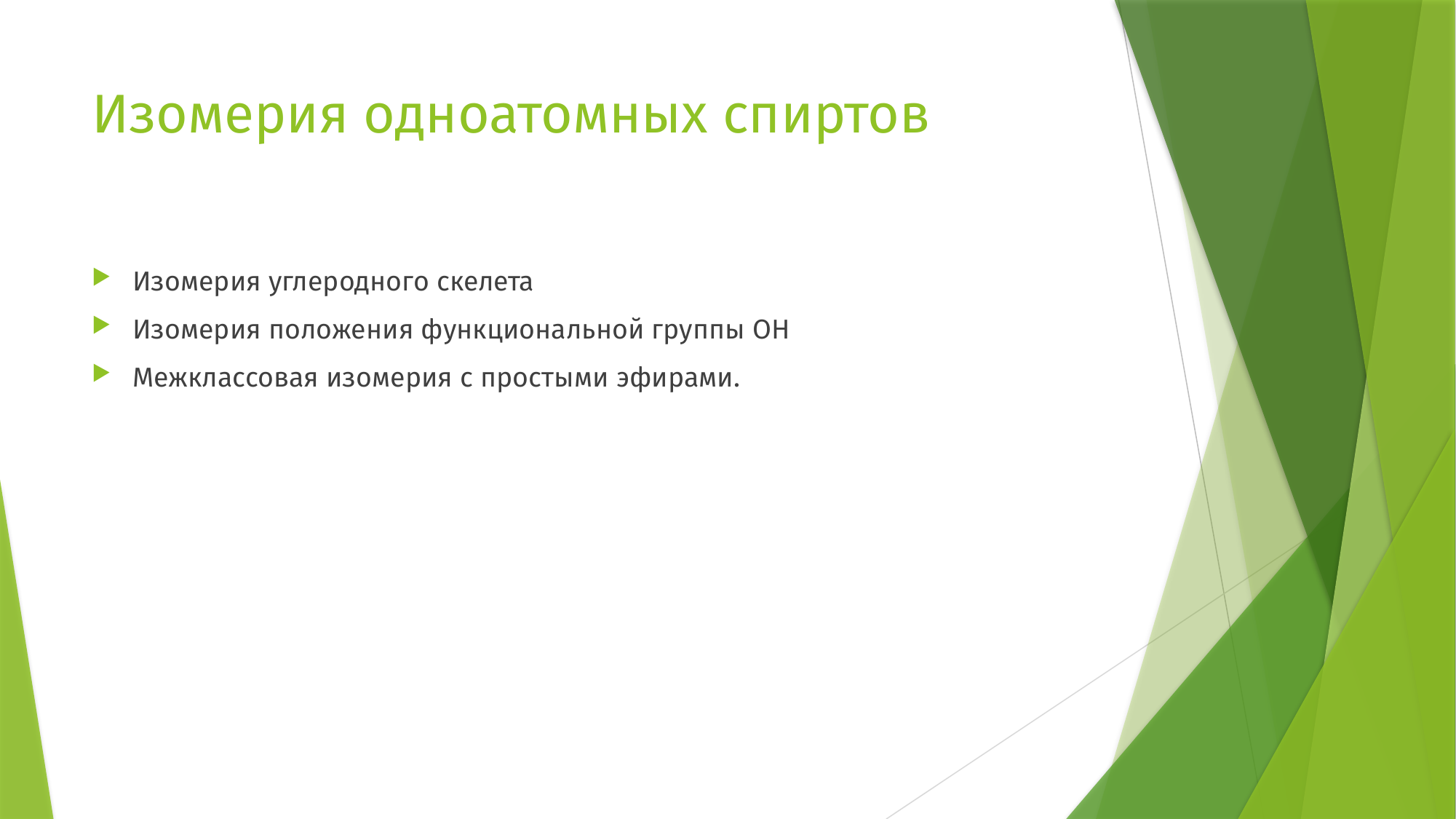

# Изомерия одноатомных спиртов
Изомерия углеродного скелета
Изомерия положения функциональной группы ОН
Межклассовая изомерия с простыми эфирами.